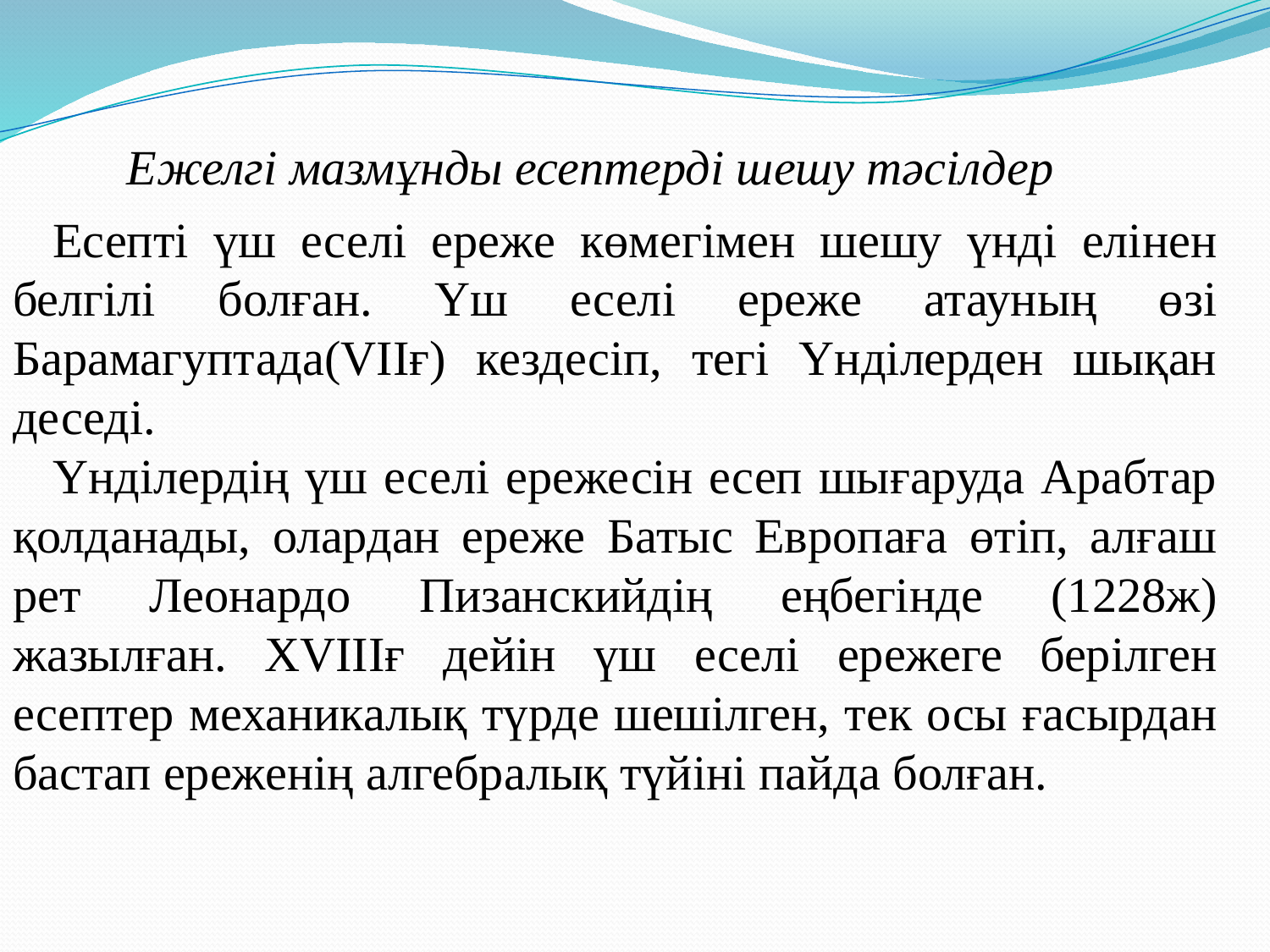

Ежелгі мазмұнды есептерді шешу тәсілдер
Есепті үш еселі ереже көмегімен шешу үнді елінен белгілі болған. Үш еселі ереже атауның өзі Барамагуптада(VІІғ) кездесіп, тегі Үнділерден шықан деседі.
Үнділердің үш еселі ережесін есеп шығаруда Арабтар қолданады, олардан ереже Батыс Европаға өтіп, алғаш рет Леонардо Пизанскийдің еңбегінде (1228ж) жазылған. ХVІІІғ дейін үш еселі ережеге берілген есептер механикалық түрде шешілген, тек осы ғасырдан бастап ереженің алгебралық түйіні пайда болған.